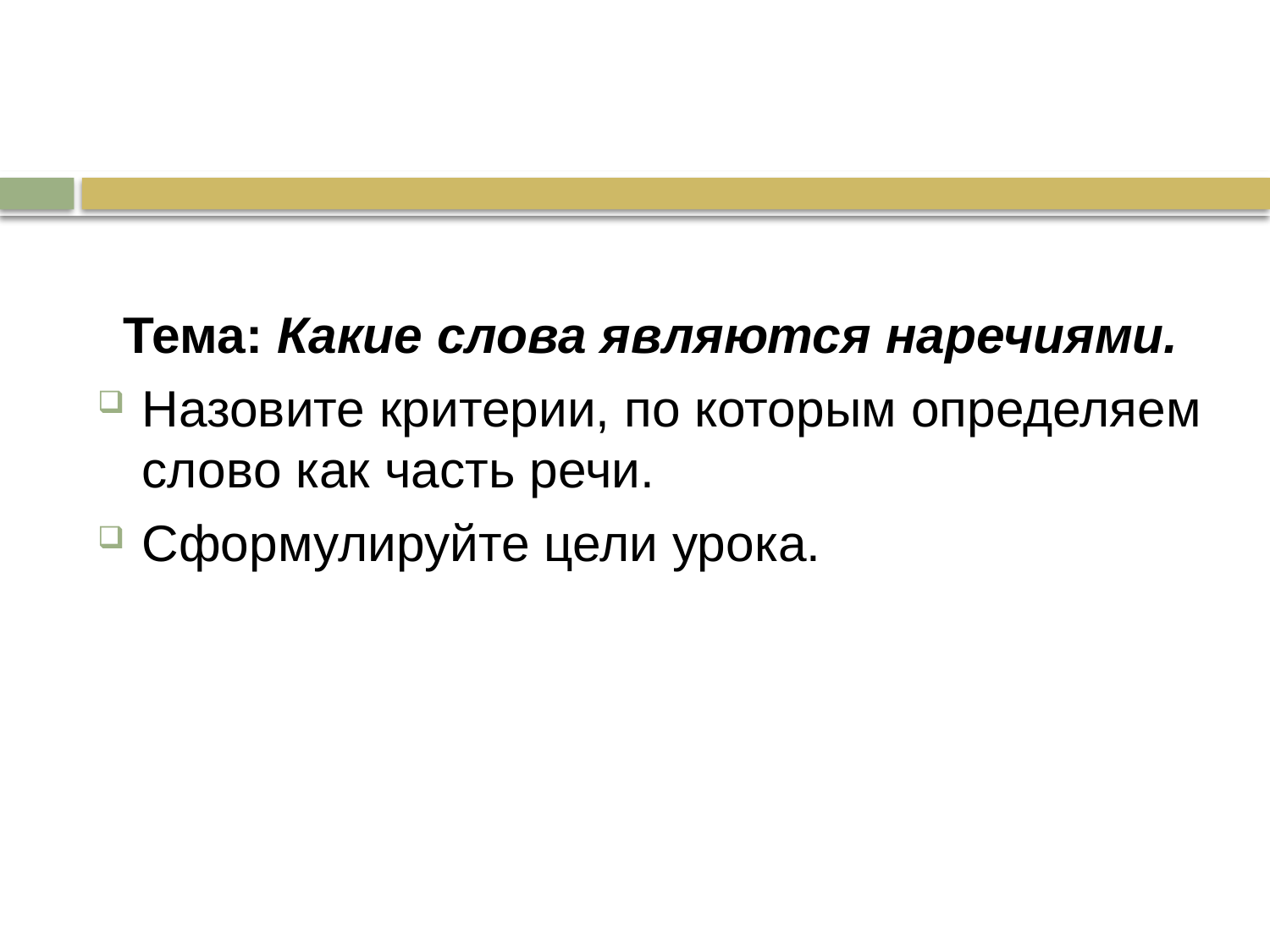

#

Тема: Какие слова являются наречиями.
Назовите критерии, по которым определяем слово как часть речи.
Сформулируйте цели урока.